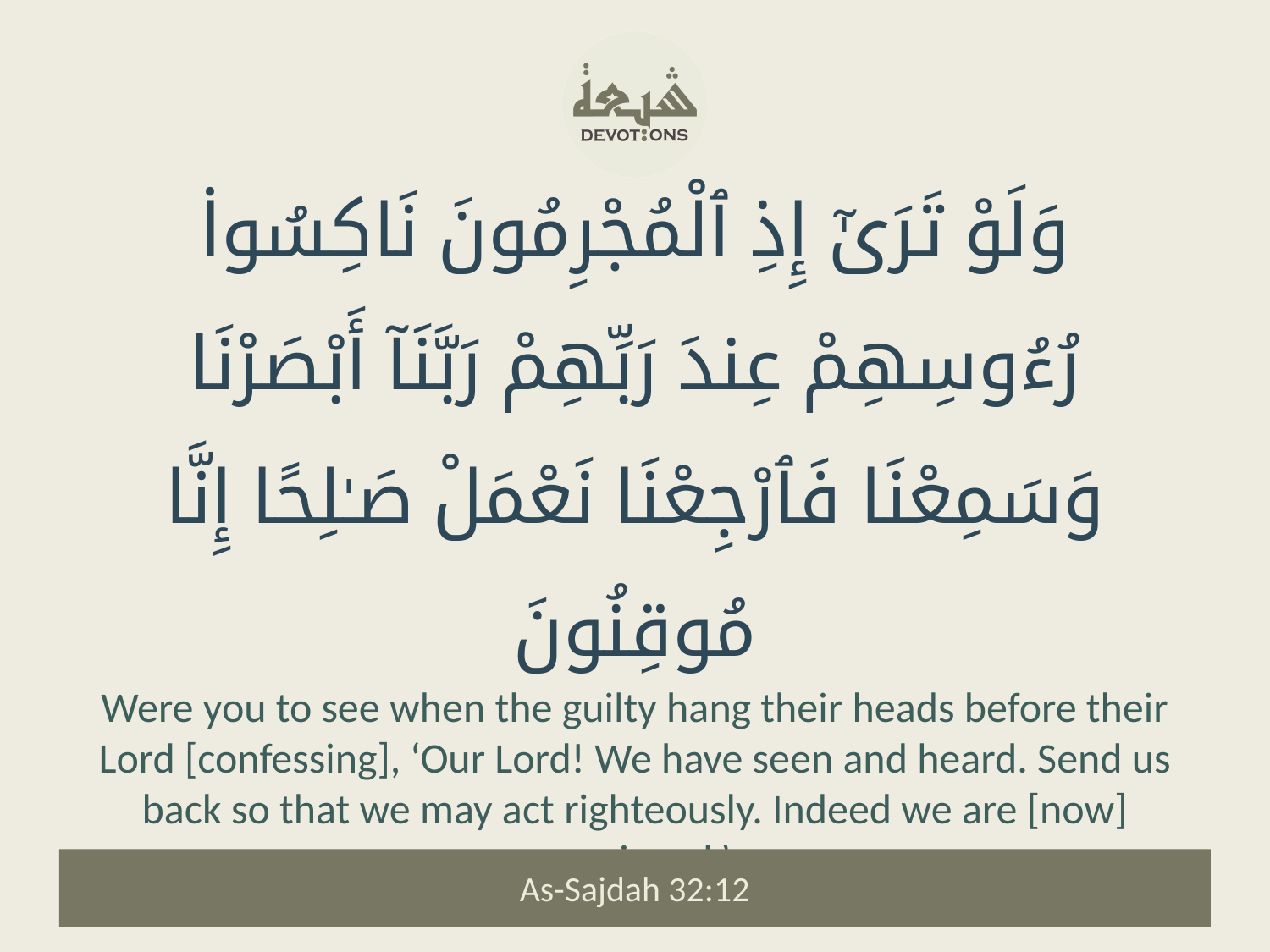

وَلَوْ تَرَىٰٓ إِذِ ٱلْمُجْرِمُونَ نَاكِسُوا۟ رُءُوسِهِمْ عِندَ رَبِّهِمْ رَبَّنَآ أَبْصَرْنَا وَسَمِعْنَا فَٱرْجِعْنَا نَعْمَلْ صَـٰلِحًا إِنَّا مُوقِنُونَ
Were you to see when the guilty hang their heads before their Lord [confessing], ‘Our Lord! We have seen and heard. Send us back so that we may act righteously. Indeed we are [now] convinced.’
As-Sajdah 32:12